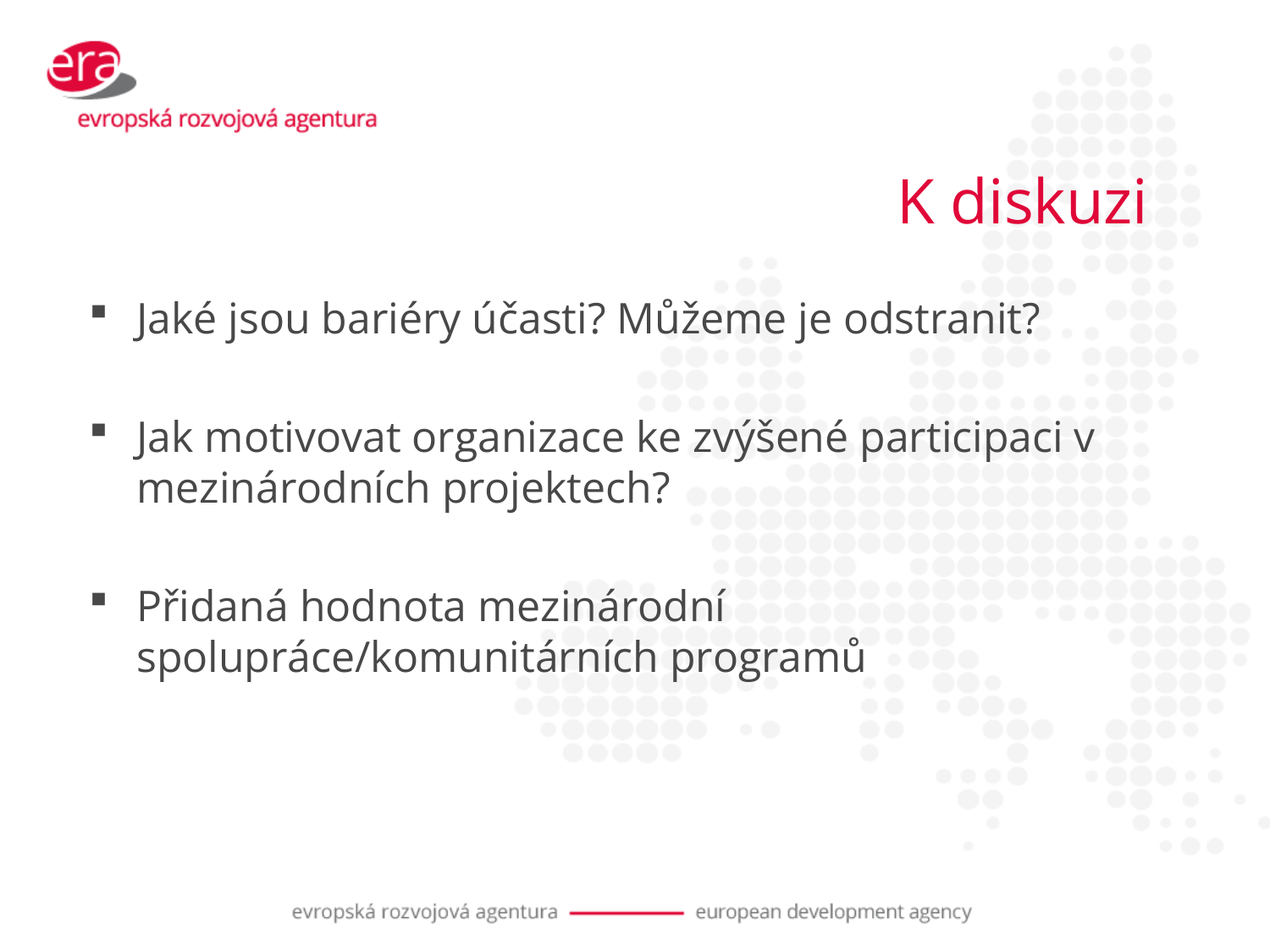

# K diskuzi
Jaké jsou bariéry účasti? Můžeme je odstranit?

Jak motivovat organizace ke zvýšené participaci v mezinárodních projektech?

Přidaná hodnota mezinárodní spolupráce/komunitárních programů